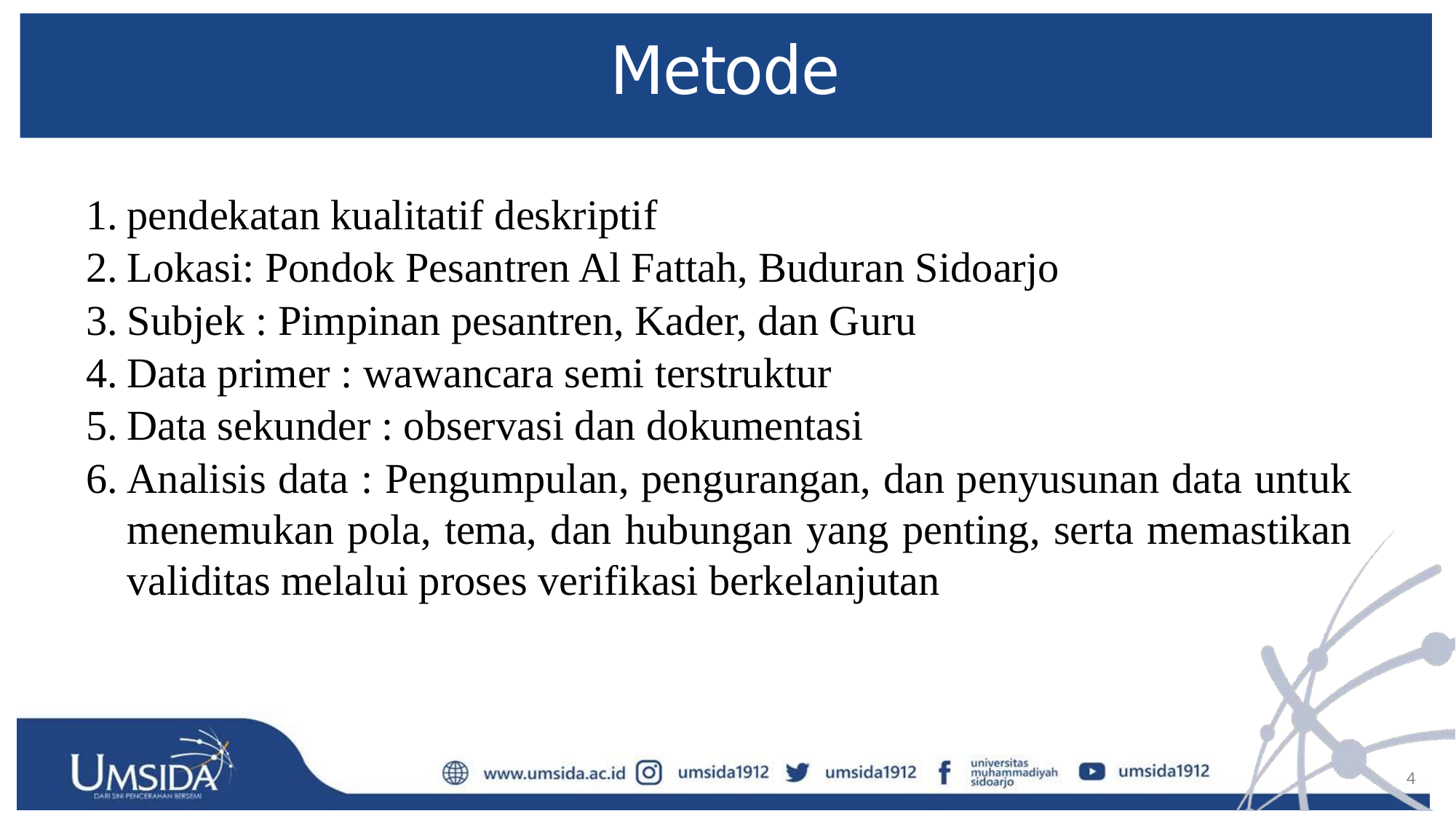

# Metode
pendekatan kualitatif deskriptif
Lokasi: Pondok Pesantren Al Fattah, Buduran Sidoarjo
Subjek : Pimpinan pesantren, Kader, dan Guru
Data primer : wawancara semi terstruktur
Data sekunder : observasi dan dokumentasi
Analisis data : Pengumpulan, pengurangan, dan penyusunan data untuk menemukan pola, tema, dan hubungan yang penting, serta memastikan validitas melalui proses verifikasi berkelanjutan

4